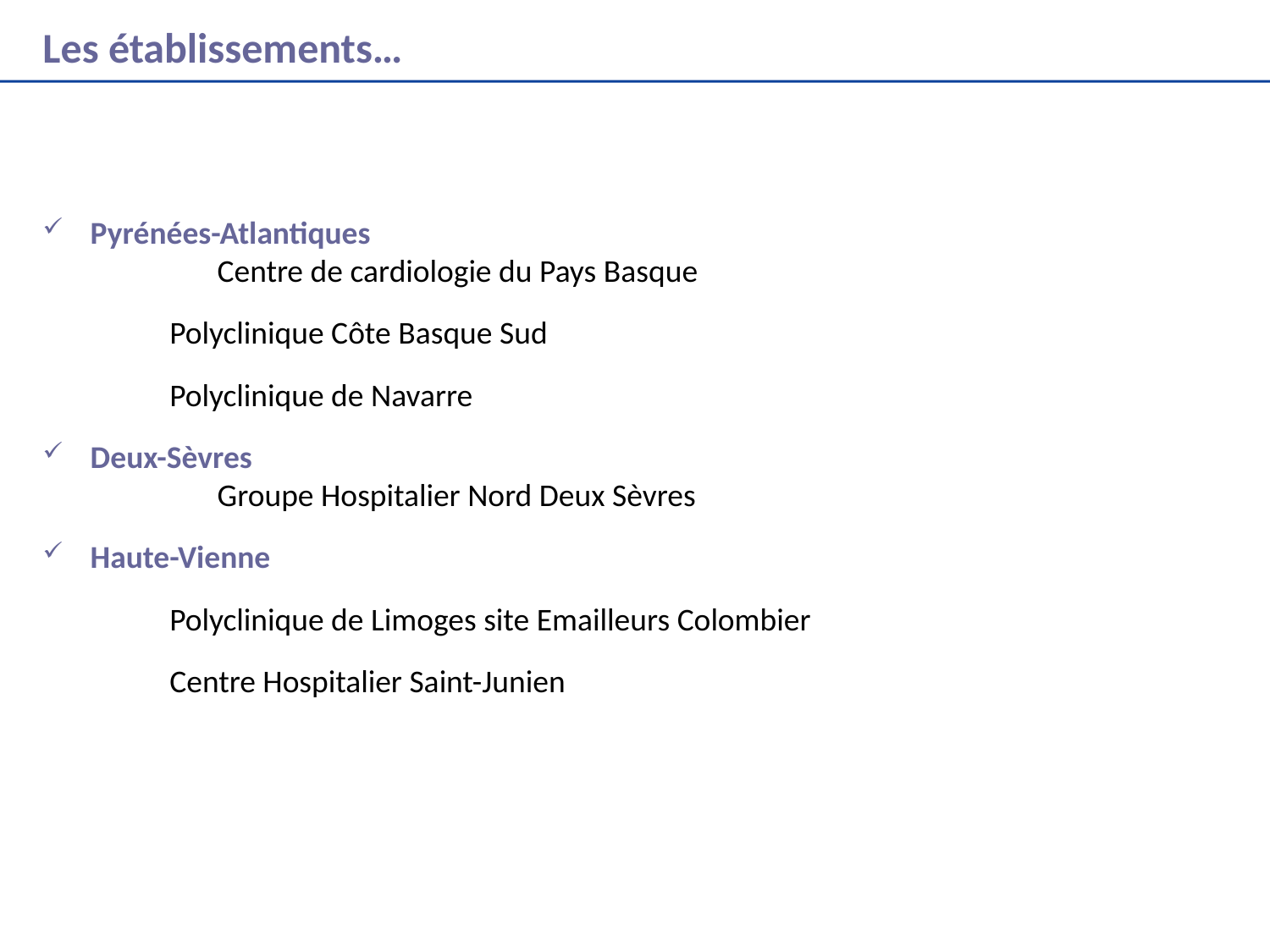

# Les établissements…
Pyrénées-Atlantiques
	Centre de cardiologie du Pays Basque
Polyclinique Côte Basque Sud
Polyclinique de Navarre
Deux-Sèvres
	Groupe Hospitalier Nord Deux Sèvres
Haute-Vienne
	Polyclinique de Limoges site Emailleurs Colombier
	Centre Hospitalier Saint-Junien